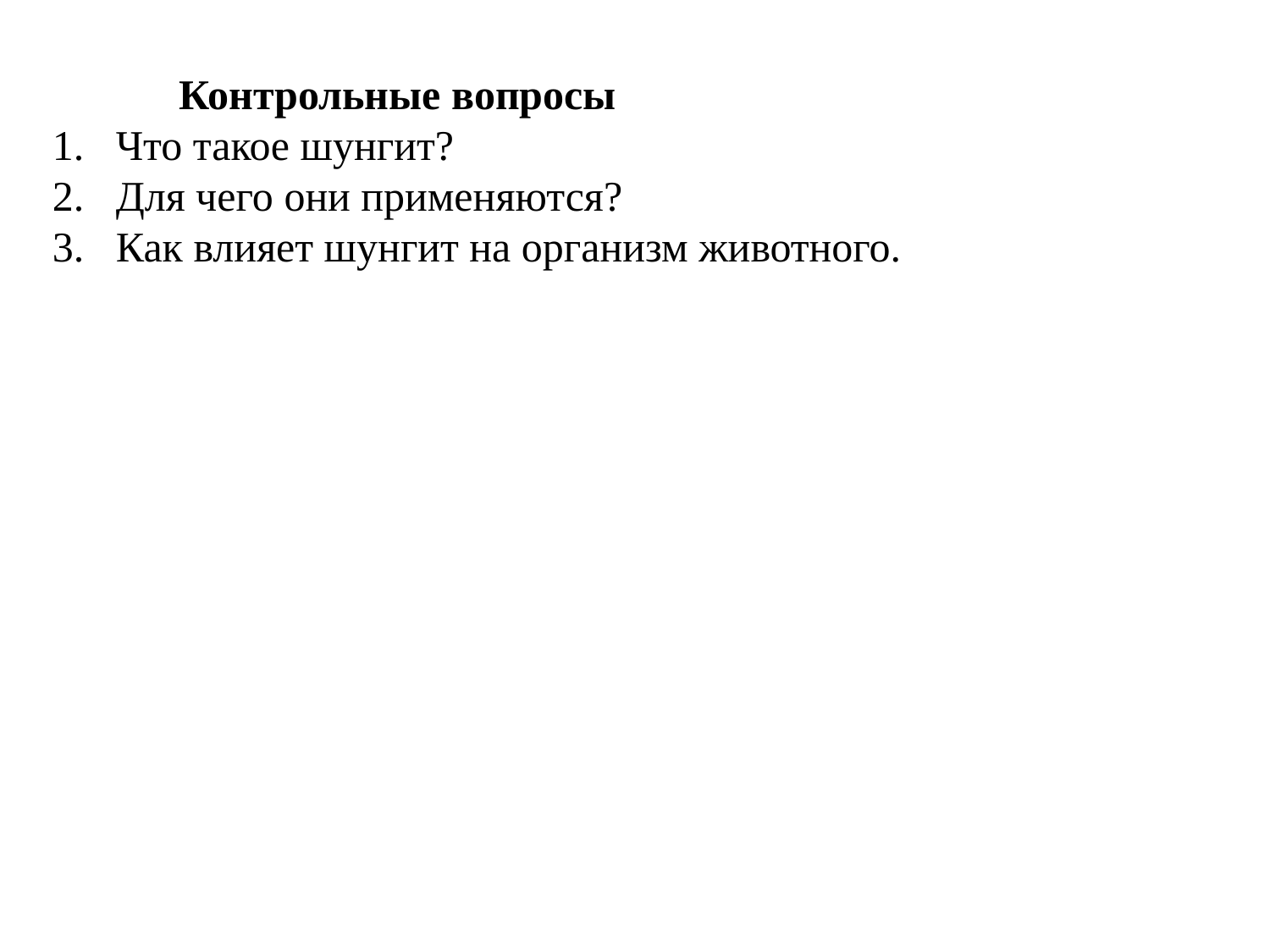

Контрольные вопросы
Что такое шунгит?
Для чего они применяются?
Как влияет шунгит на организм животного.